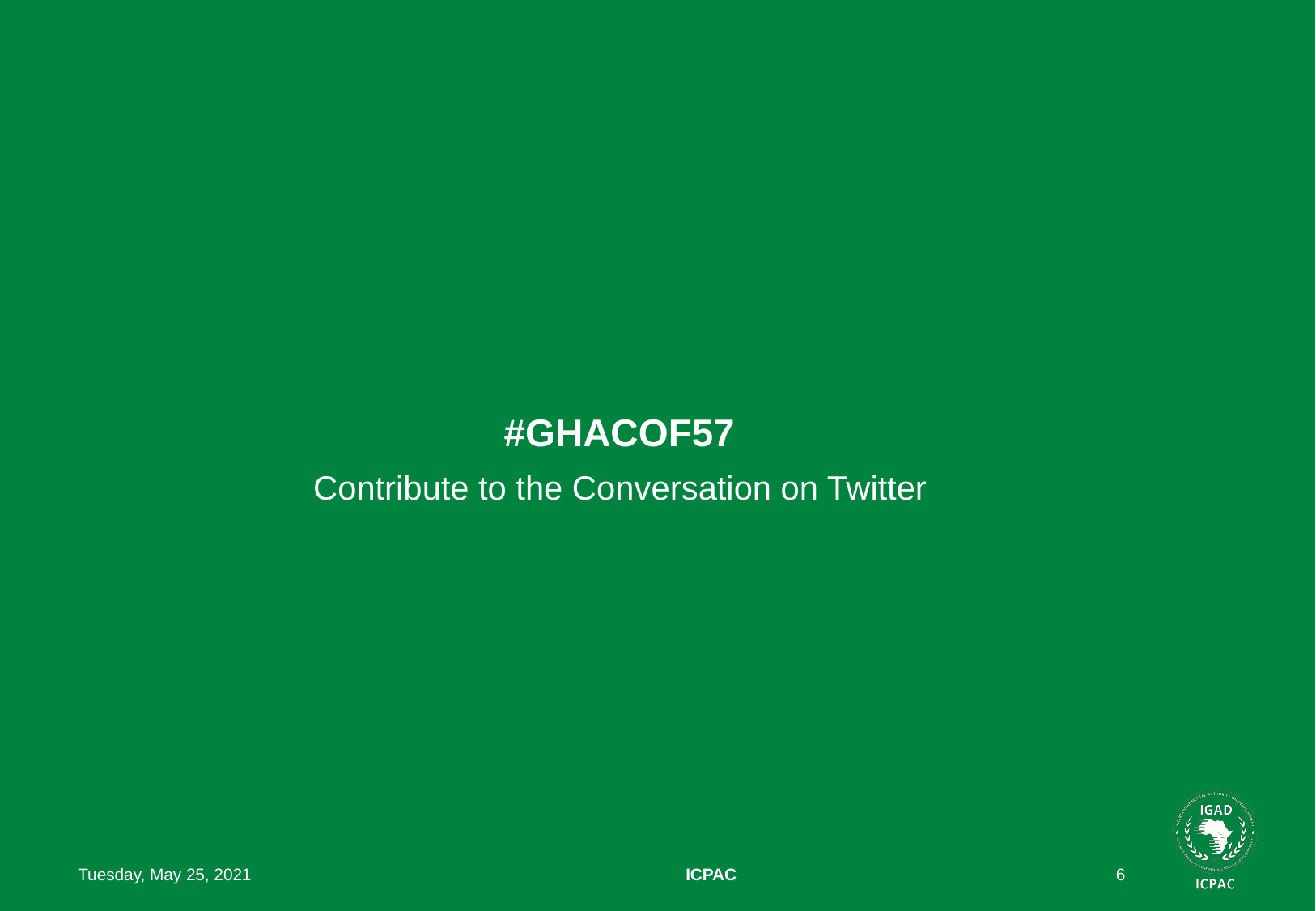

# #ghacof57
Contribute to the Conversation on Twitter
Tuesday, May 25, 2021
ICPAC
6